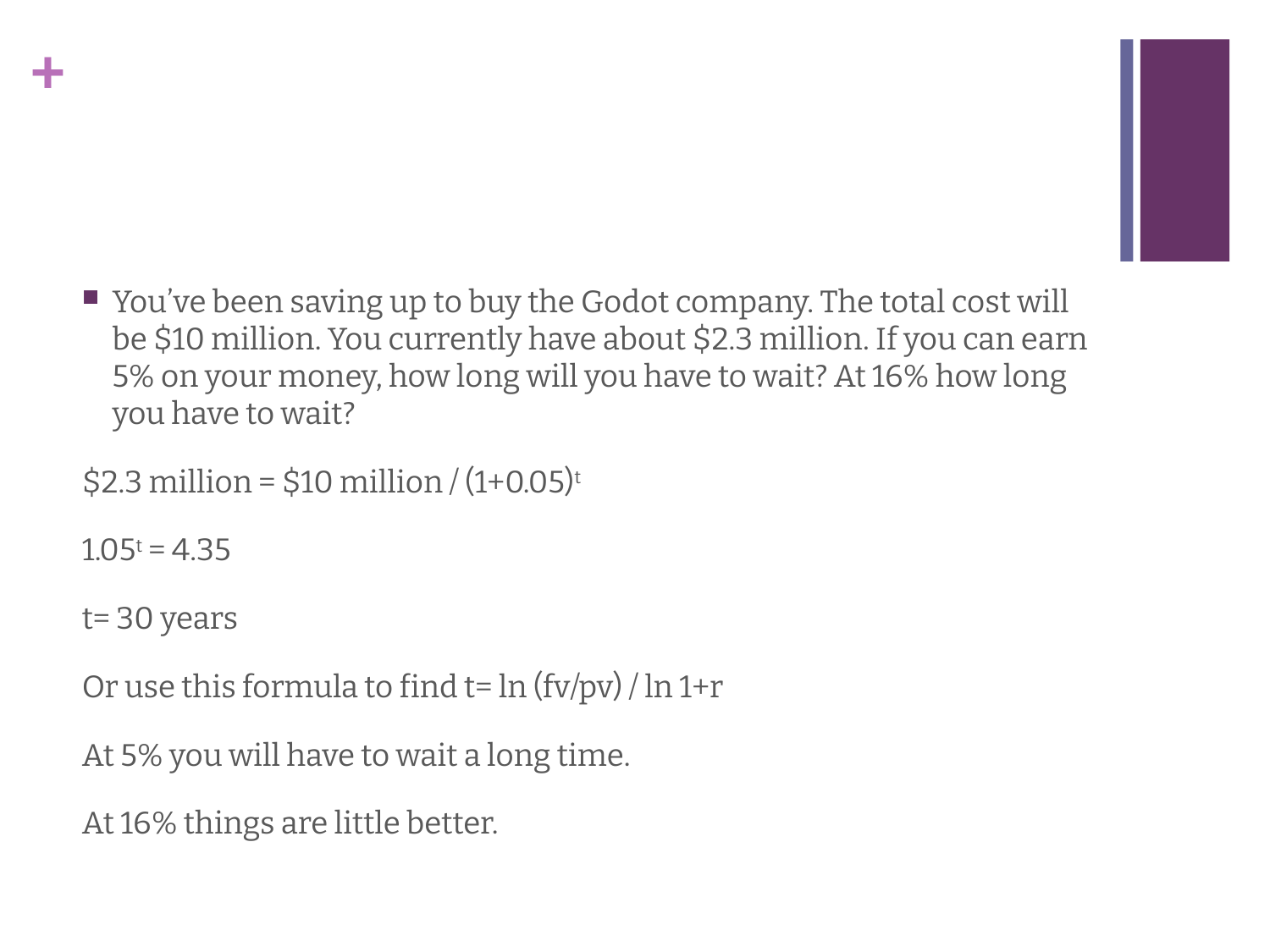

#
You’ve been saving up to buy the Godot company. The total cost will be $10 million. You currently have about $2.3 million. If you can earn 5% on your money, how long will you have to wait? At 16% how long you have to wait?
$2.3 million = $10 million / (1+0.05)t
1.05t = 4.35
t= 30 years
Or use this formula to find t= ln (fv/pv) / ln 1+r
At 5% you will have to wait a long time.
At 16% things are little better.